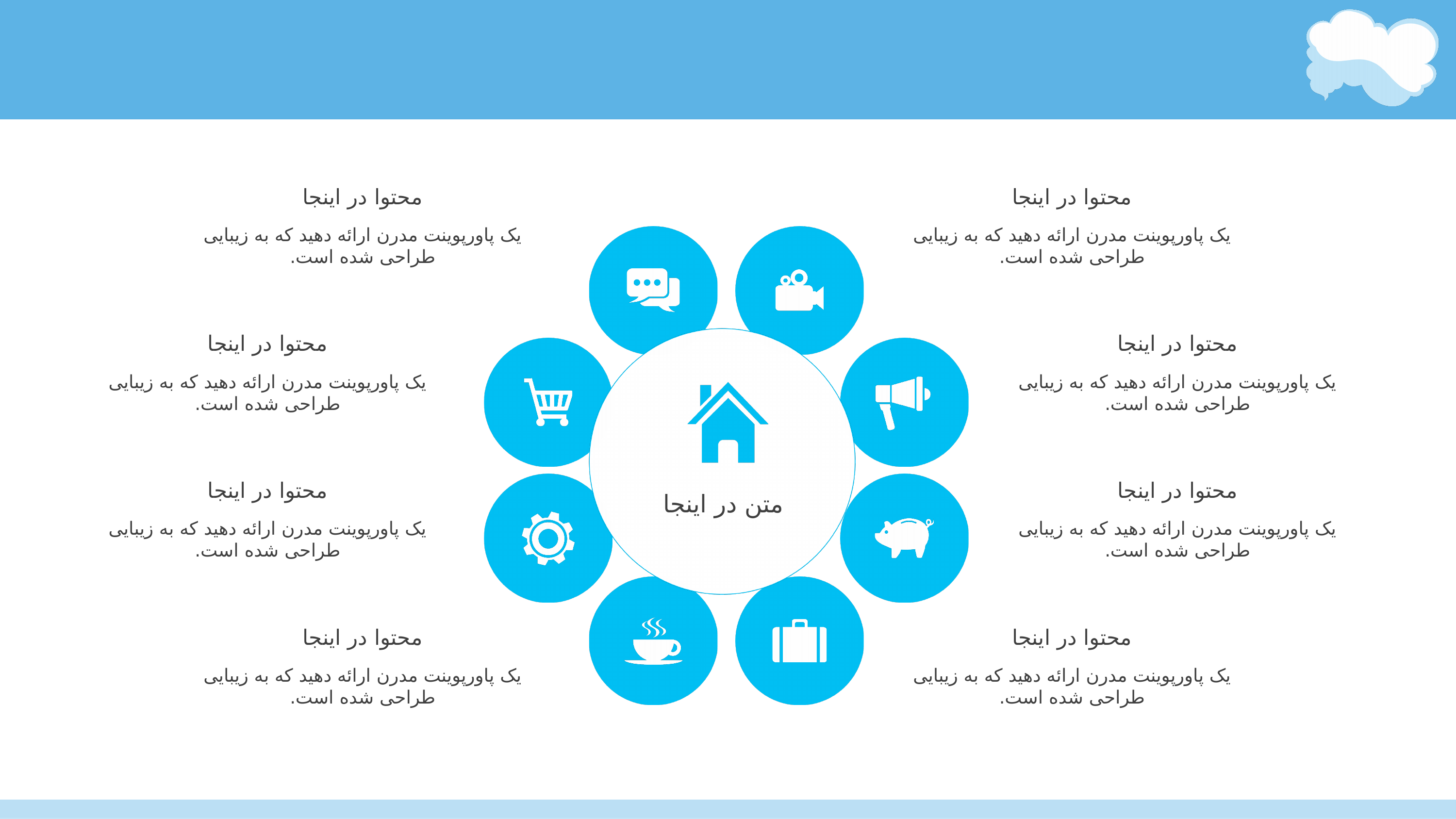

محتوا در اینجا
محتوا در اینجا
یک پاورپوینت مدرن ارائه دهید که به زیبایی طراحی شده است.

یک پاورپوینت مدرن ارائه دهید که به زیبایی طراحی شده است.

محتوا در اینجا
محتوا در اینجا

یک پاورپوینت مدرن ارائه دهید که به زیبایی طراحی شده است.

یک پاورپوینت مدرن ارائه دهید که به زیبایی طراحی شده است.

محتوا در اینجا
محتوا در اینجا
متن در اینجا

یک پاورپوینت مدرن ارائه دهید که به زیبایی طراحی شده است.

یک پاورپوینت مدرن ارائه دهید که به زیبایی طراحی شده است.

محتوا در اینجا
محتوا در اینجا
یک پاورپوینت مدرن ارائه دهید که به زیبایی طراحی شده است.

یک پاورپوینت مدرن ارائه دهید که به زیبایی طراحی شده است.